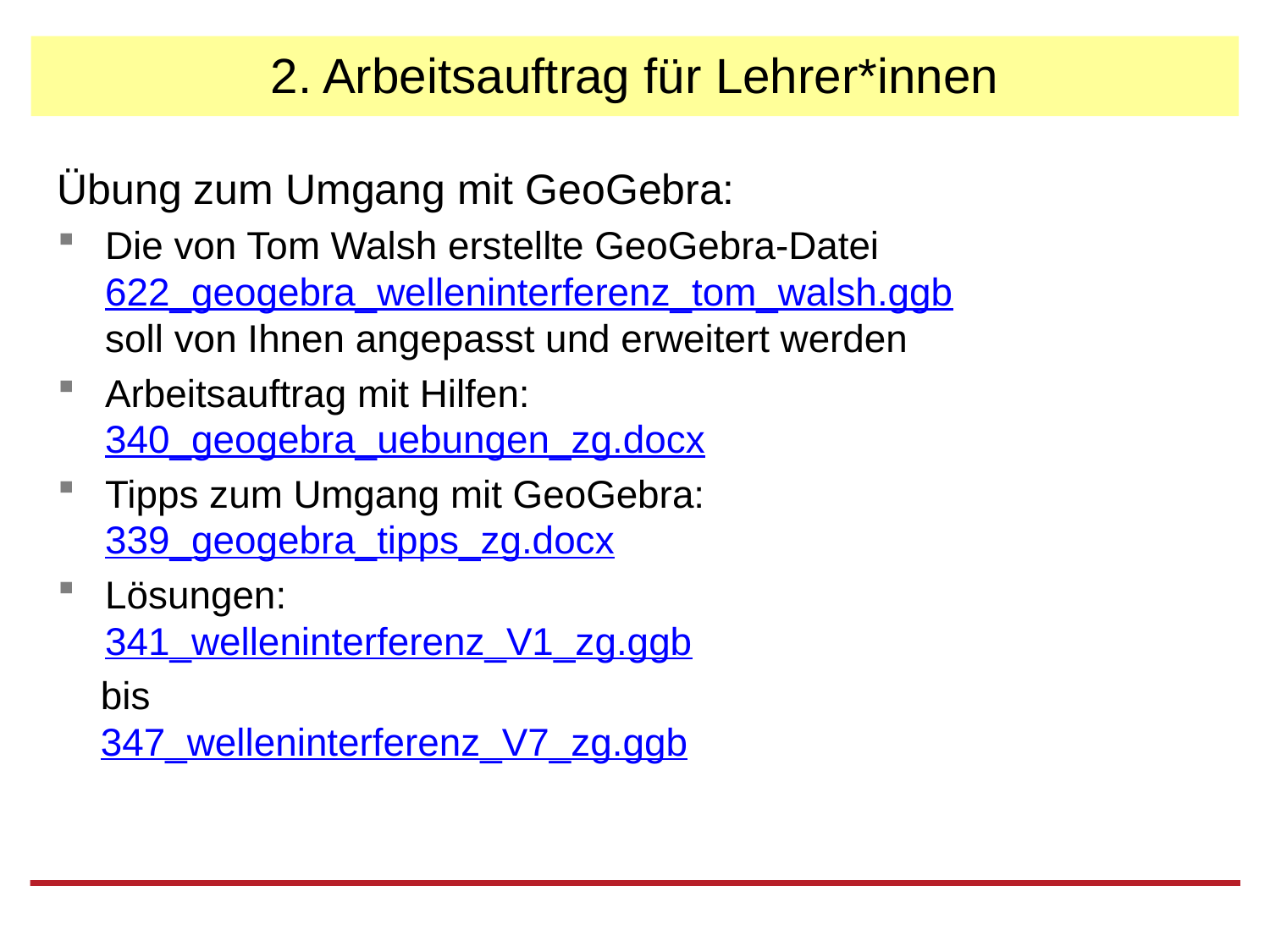

# 2. Arbeitsauftrag für Lehrer*innen
Übung zum Umgang mit GeoGebra:
Die von Tom Walsh erstellte GeoGebra-Datei
622_geogebra_welleninterferenz_tom_walsh.ggb
soll von Ihnen angepasst und erweitert werden
Arbeitsauftrag mit Hilfen:
340_geogebra_uebungen_zg.docx
Tipps zum Umgang mit GeoGebra: 339_geogebra_tipps_zg.docx
Lösungen:
341_welleninterferenz_V1_zg.ggb
    bis
    347_welleninterferenz_V7_zg.ggb